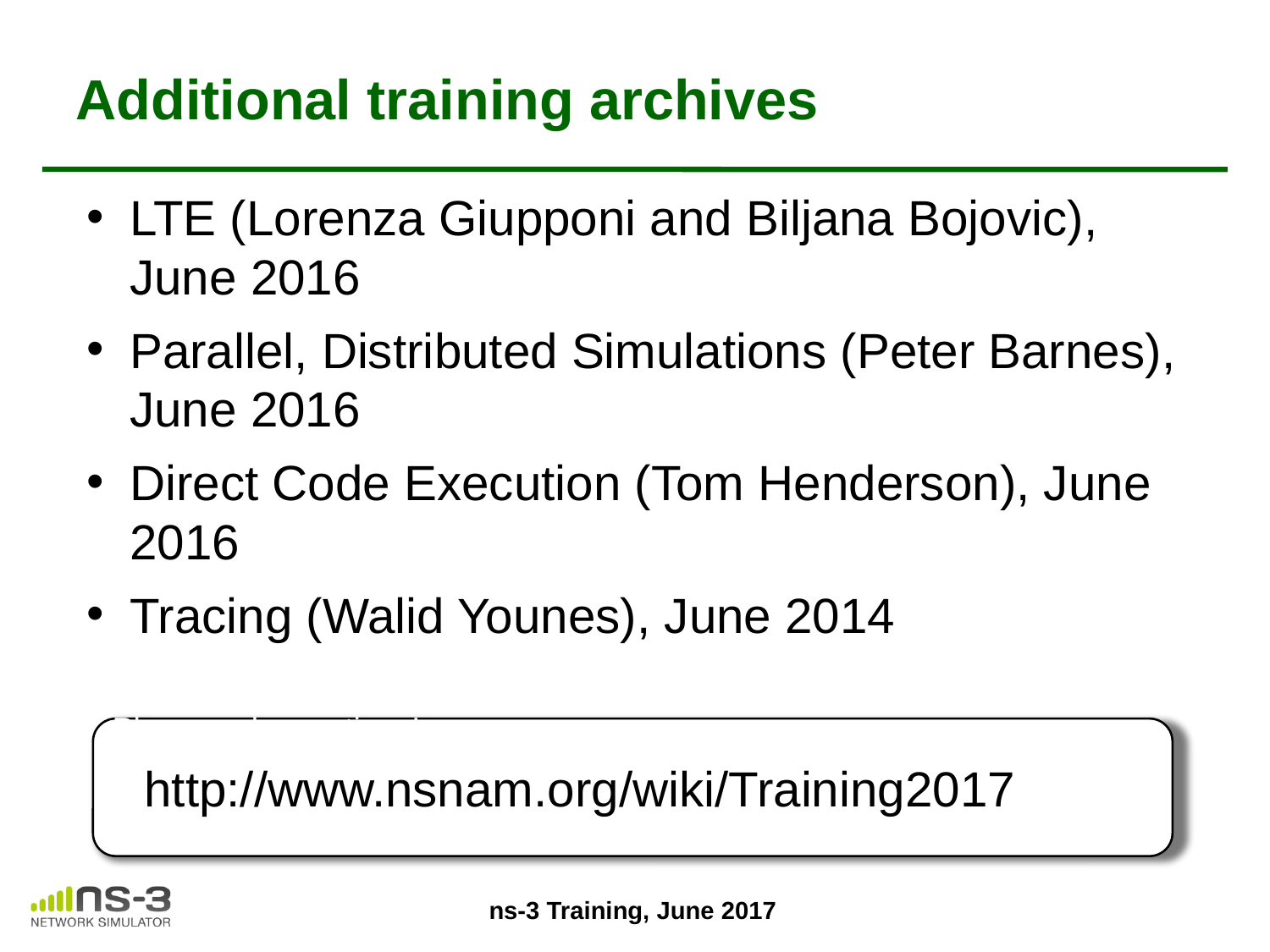

# Additional training archives
LTE (Lorenza Giupponi and Biljana Bojovic), June 2016
Parallel, Distributed Simulations (Peter Barnes), June 2016
Direct Code Execution (Tom Henderson), June 2016
Tracing (Walid Younes), June 2014
Please ask questions!
http://www.nsnam.org/wiki/Training2017
ns-3 Training, June 2017